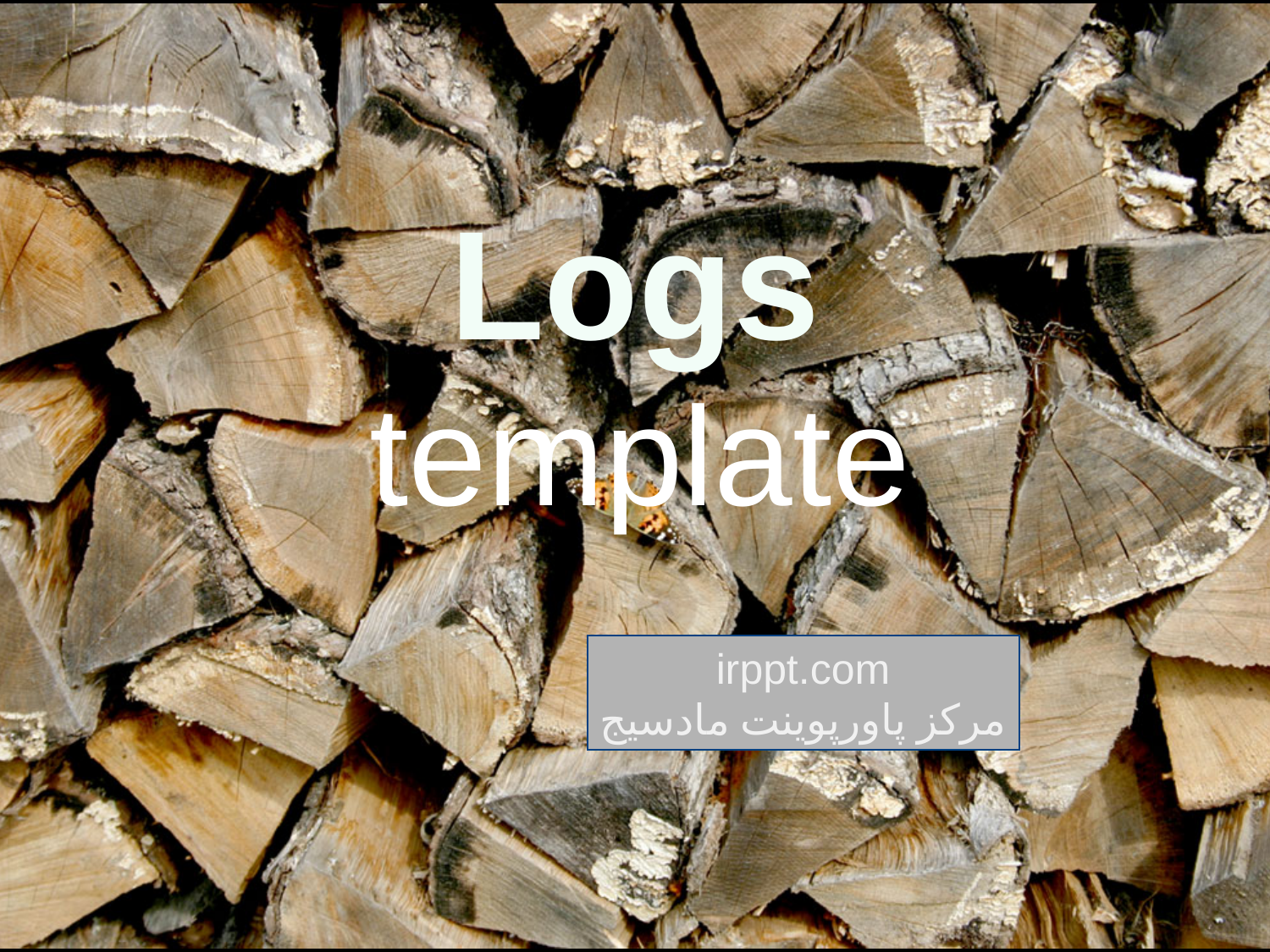

# Logs

template
irppt.com
مرکز پاورپوینت مادسیج